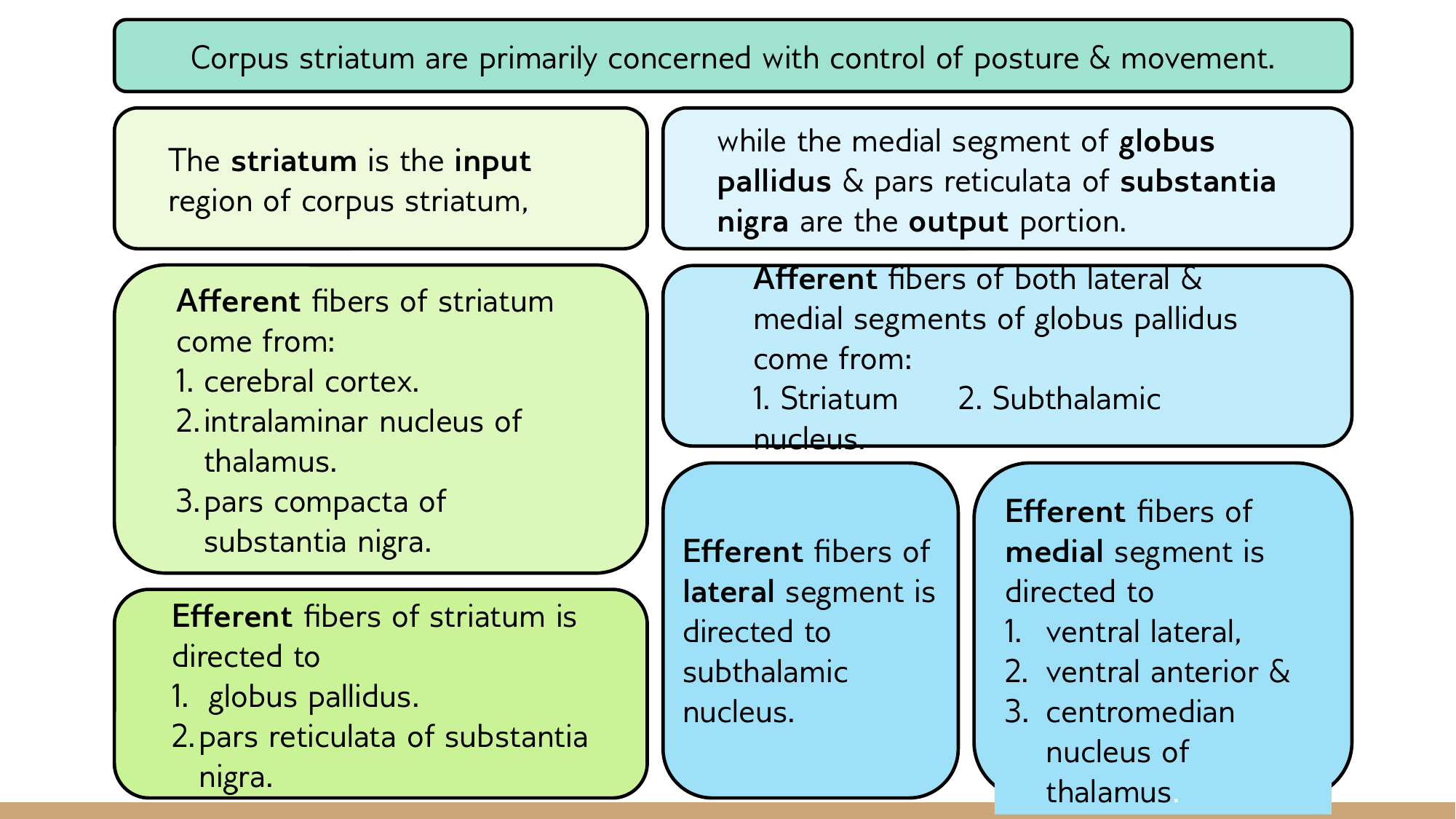

Corpus striatum are primarily concerned with control of posture & movement.
The striatum is the input region of corpus striatum,
while the medial segment of globus pallidus & pars reticulata of substantia nigra are the output portion.
Afferent fibers of striatum come from:
cerebral cortex.
intralaminar nucleus of thalamus.
pars compacta of substantia nigra.
Afferent fibers of both lateral & medial segments of globus pallidus come from:
1. Striatum      2. Subthalamic nucleus.

Efferent fibers of medial segment is directed to
ventral lateral,
ventral anterior &
centromedian nucleus of thalamus.
Efferent fibers of lateral segment is directed to subthalamic nucleus.
Efferent fibers of striatum is directed to
 globus pallidus.
pars reticulata of substantia nigra.